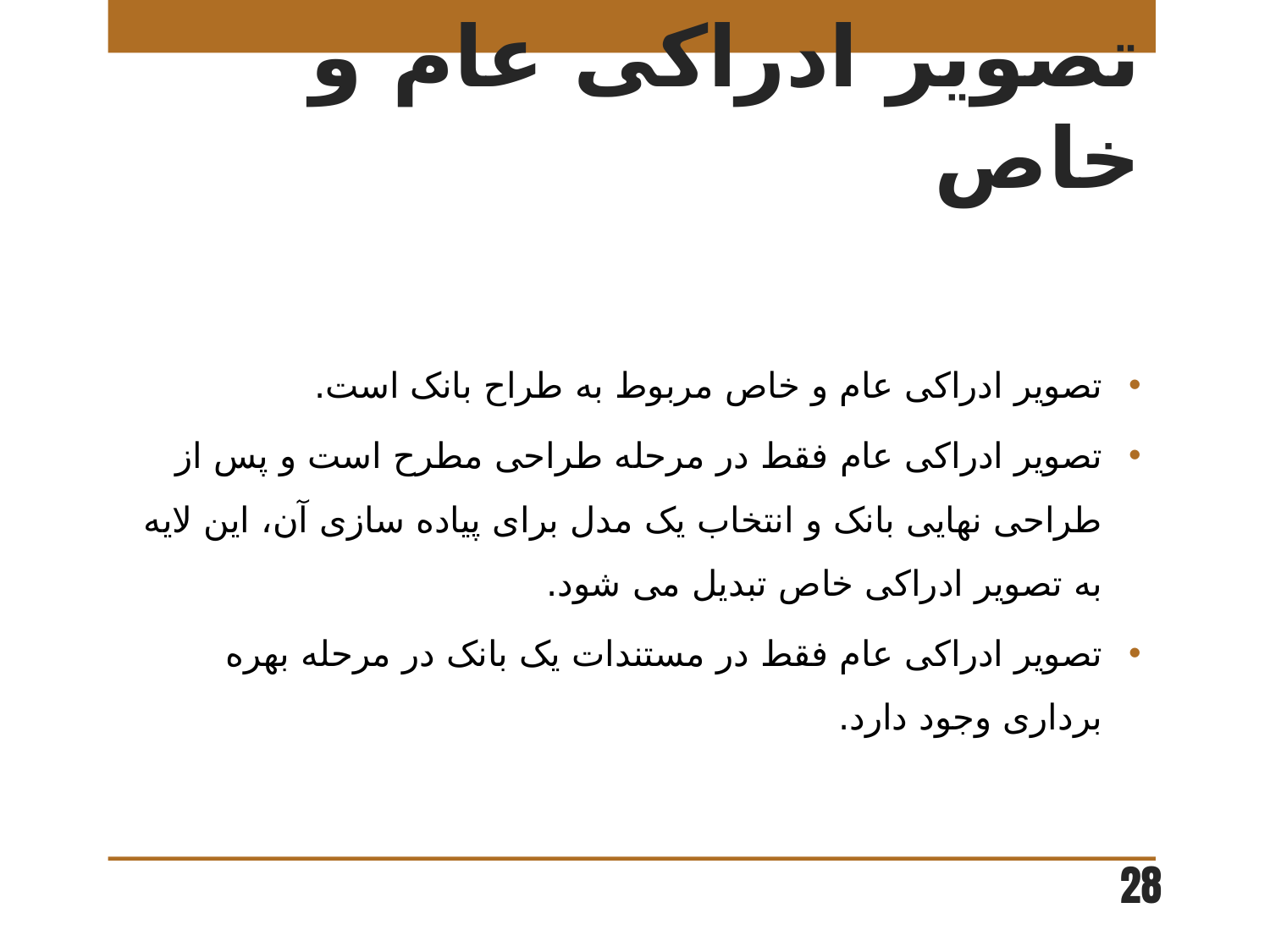

# تصویر ادراکی عام و خاص
تصویر ادراکی عام و خاص مربوط به طراح بانک است.
تصویر ادراکی عام فقط در مرحله طراحی مطرح است و پس از طراحی نهایی بانک و انتخاب یک مدل برای پیاده سازی آن، این لایه به تصویر ادراکی خاص تبدیل می شود.
تصویر ادراکی عام فقط در مستندات یک بانک در مرحله بهره برداری وجود دارد.
28